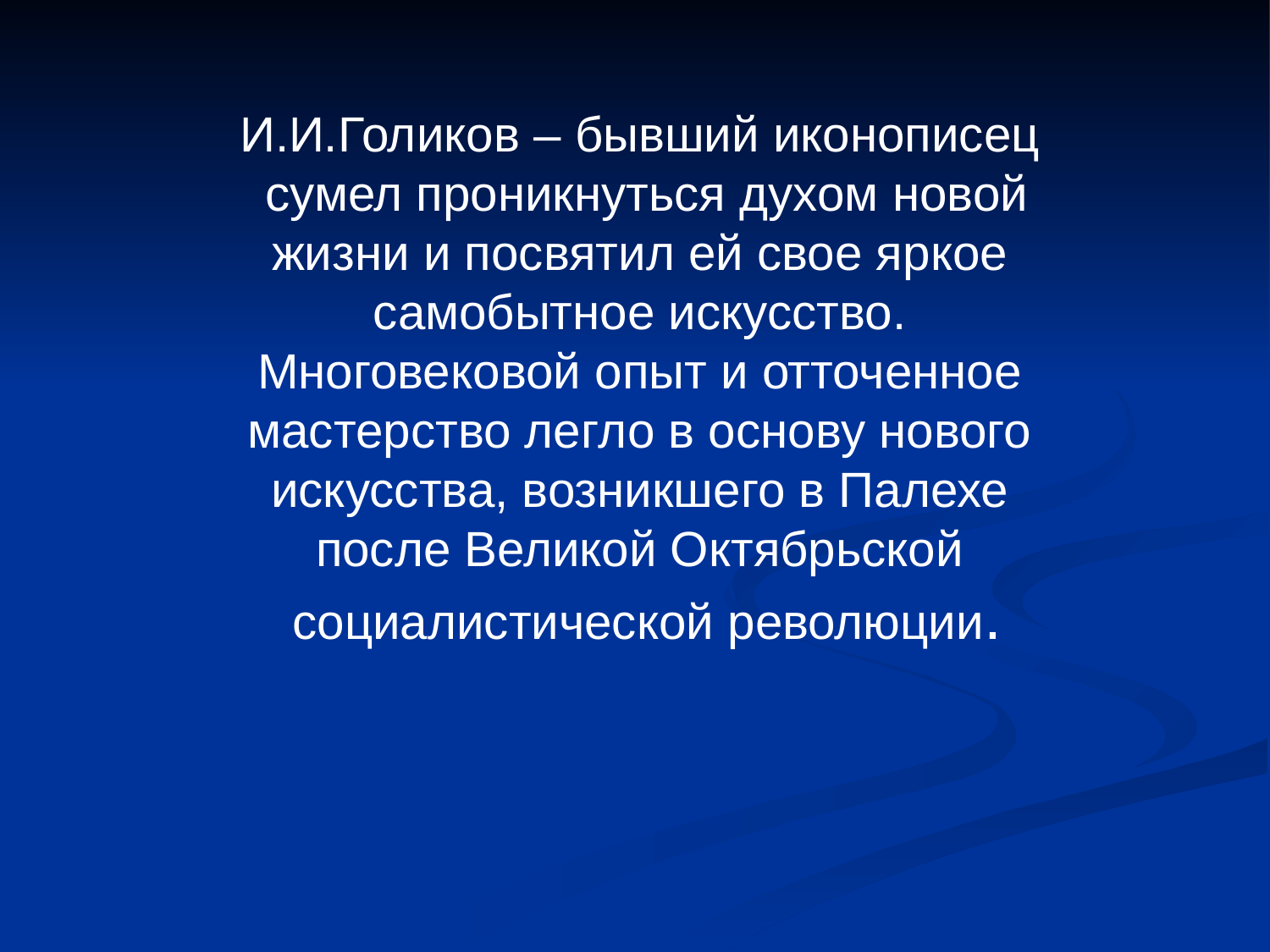

#
И.И.Голиков – бывший иконописец
 сумел проникнуться духом новой
 жизни и посвятил ей свое яркое
самобытное искусство.
Многовековой опыт и отточенное
 мастерство легло в основу нового
искусства, возникшего в Палехе
после Великой Октябрьской
 социалистической революции.